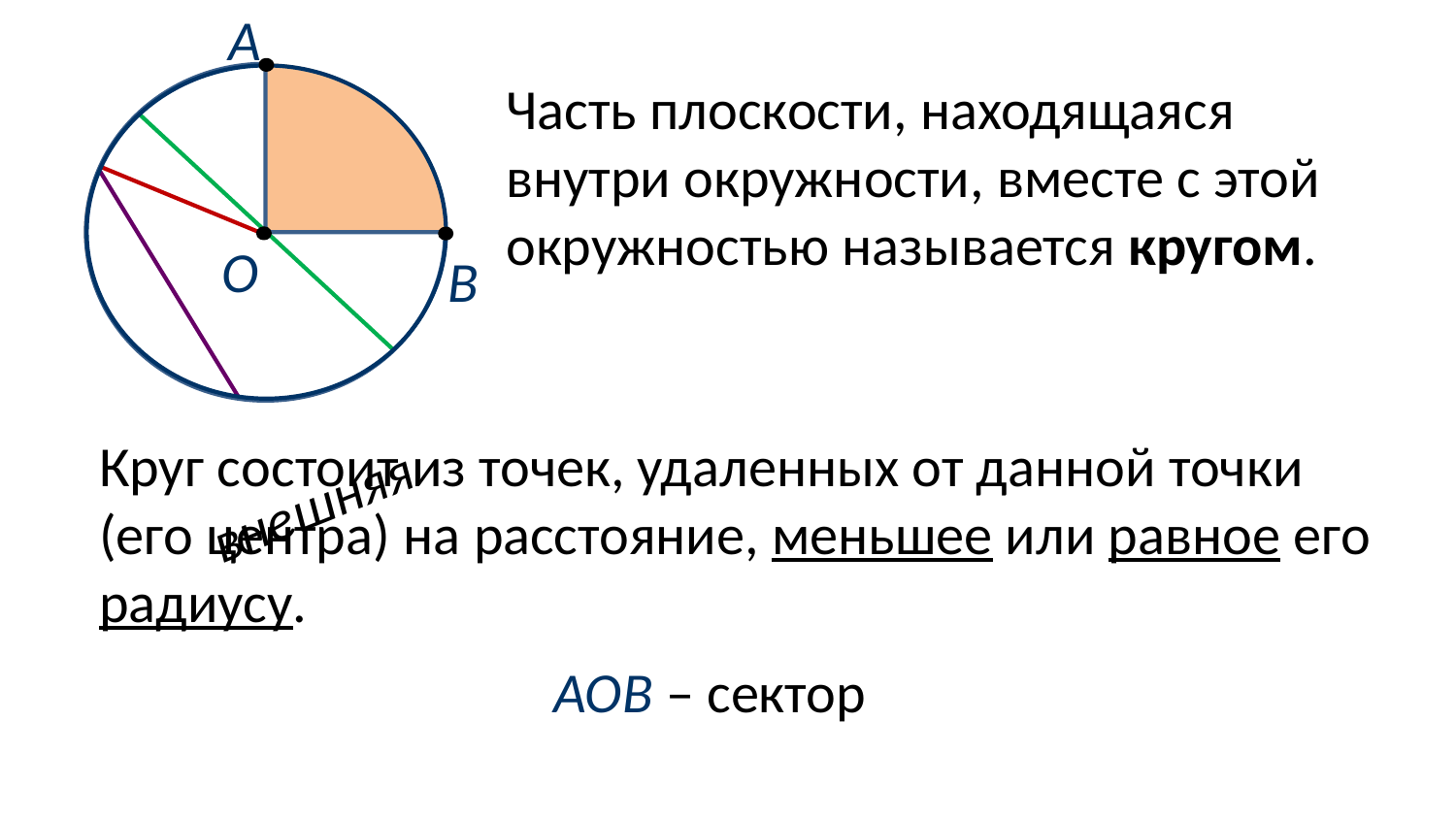

А

Часть плоскости, находящаяся
внутри окружности, вместе с этой
окружностью называется кругом.
внутренняя

О
В
Круг состоит из точек, удаленных от данной точки
(его центра) на расстояние, меньшее или равное его
радиусу.
внешняя
АОВ – сектор